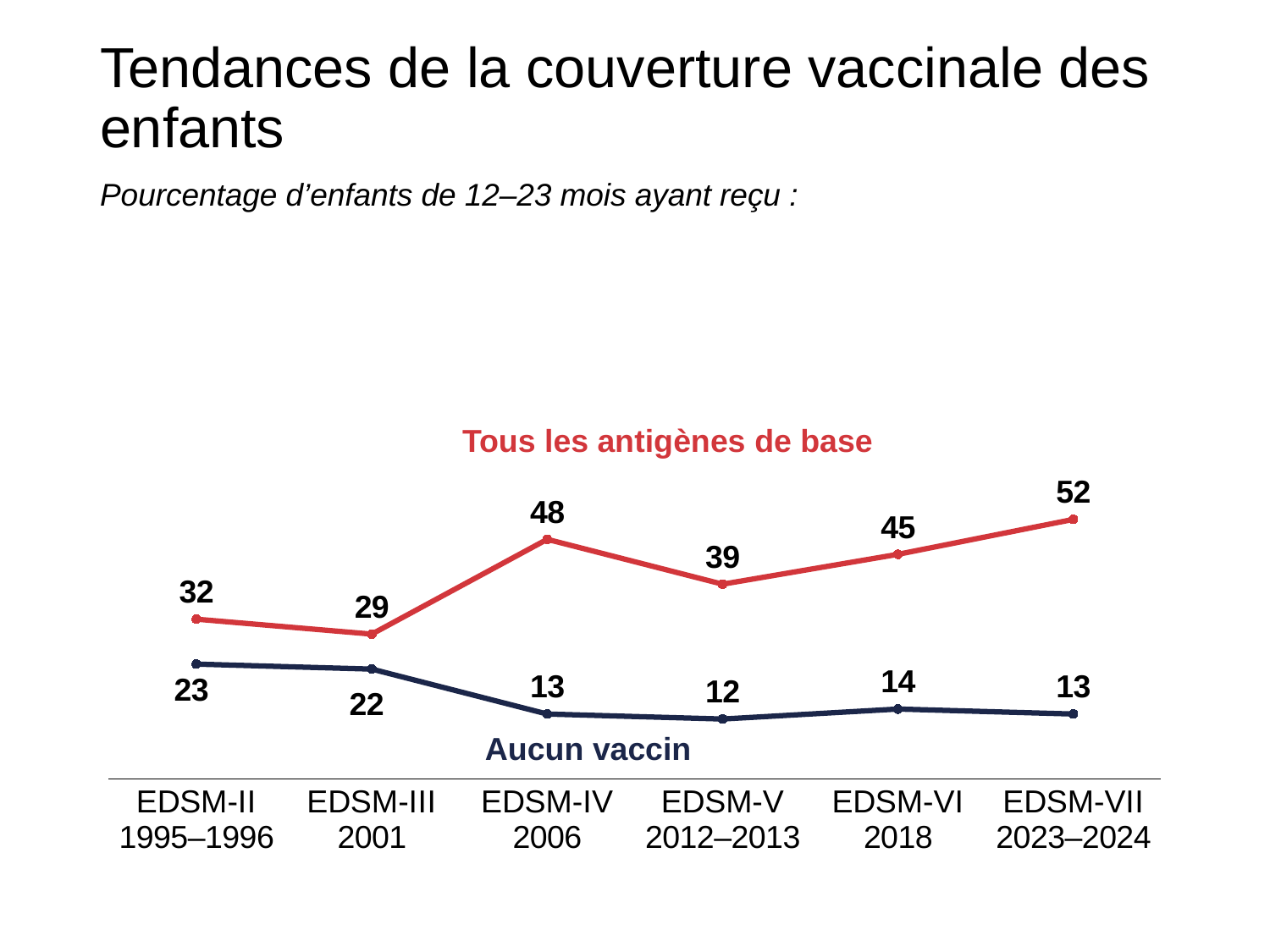

# Tendances de la couverture vaccinale des enfants
Pourcentage d’enfants de 12–23 mois ayant reçu :

### Chart

| Category | All basic antigens | No vaccinations |
|---|---|---|
| EDSM-II
1995–1996 | 32.0 | 23.0 |
| EDSM-III
2001 | 29.0 | 22.0 |
| EDSM-IV
2006 | 48.0 | 13.0 |
| EDSM-V
2012–2013 | 39.0 | 12.0 |
| EDSM-VI
2018 | 45.0 | 14.0 |
| EDSM-VII
2023–2024 | 52.0 | 13.0 |
Tous les antigènes de base
Aucun vaccin